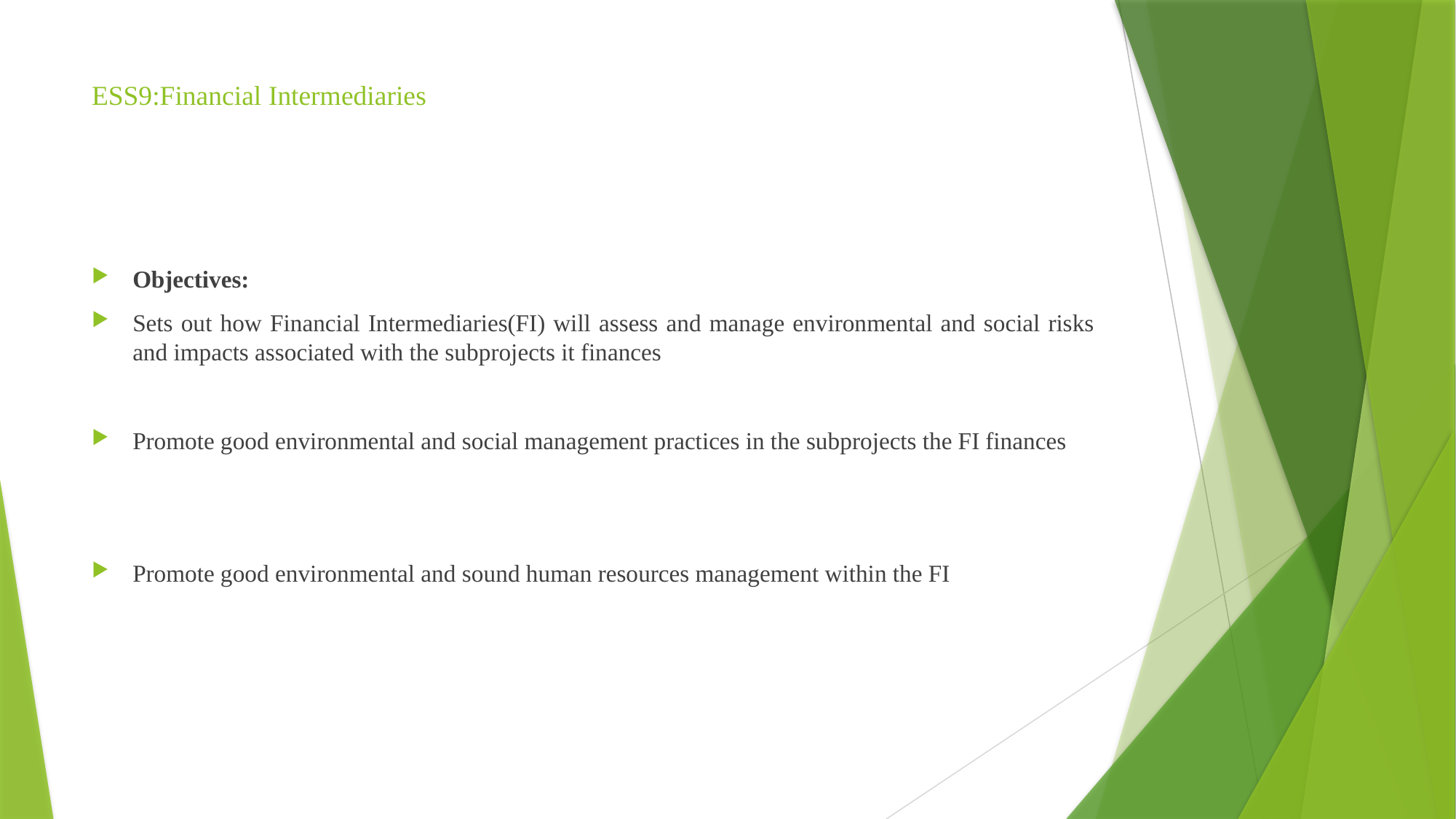

# ESS9:Financial Intermediaries
Objectives:
Sets out how Financial Intermediaries(FI) will assess and manage environmental and social risks and impacts associated with the subprojects it finances

Promote good environmental and social management practices in the subprojects the FI finances

Promote good environmental and sound human resources management within the FI